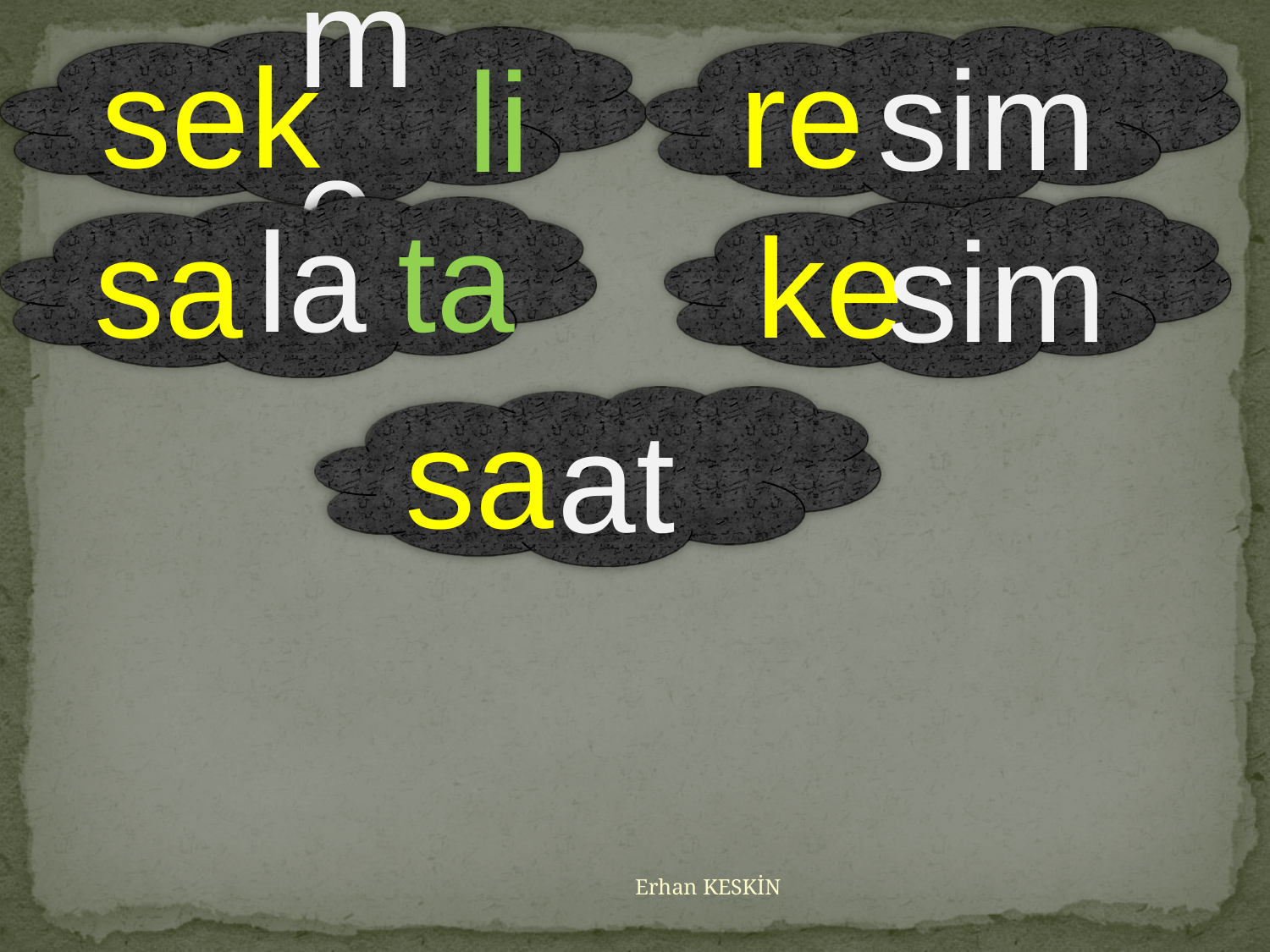

sek
re
sim
me
li
sa
la
ta
ke
sim
sa
at
Erhan KESKİN